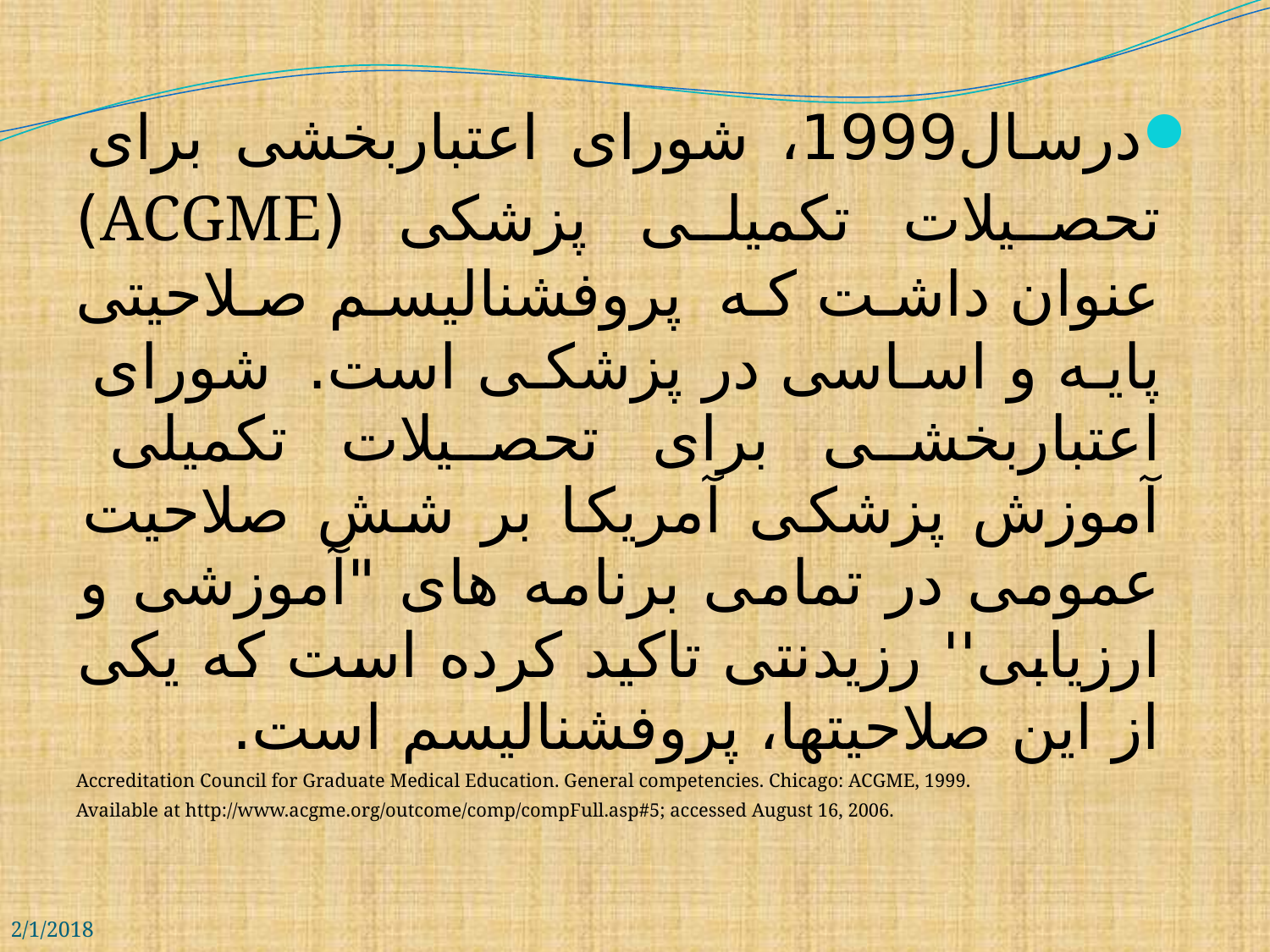

درسال1999، شورای اعتباربخشی برای تحصیلات تکمیلی پزشکی (ACGME) عنوان داشت كه پروفشناليسم صلاحیتی پایه و اساسی در پزشکی است. شورای اعتباربخشی برای تحصیلات تکمیلی آموزش پزشکی آمریکا بر شش صلاحیت عمومی در تمامی برنامه های "آموزشی و ارزیابی'' رزیدنتی تاکید کرده است که یکی از این صلاحیتها، پروفشنالیسم است.
Accreditation Council for Graduate Medical Education. General competencies. Chicago: ACGME, 1999.
Available at http://www.acgme.org/outcome/comp/compFull.asp#5; accessed August 16, 2006.
2/1/2018
14